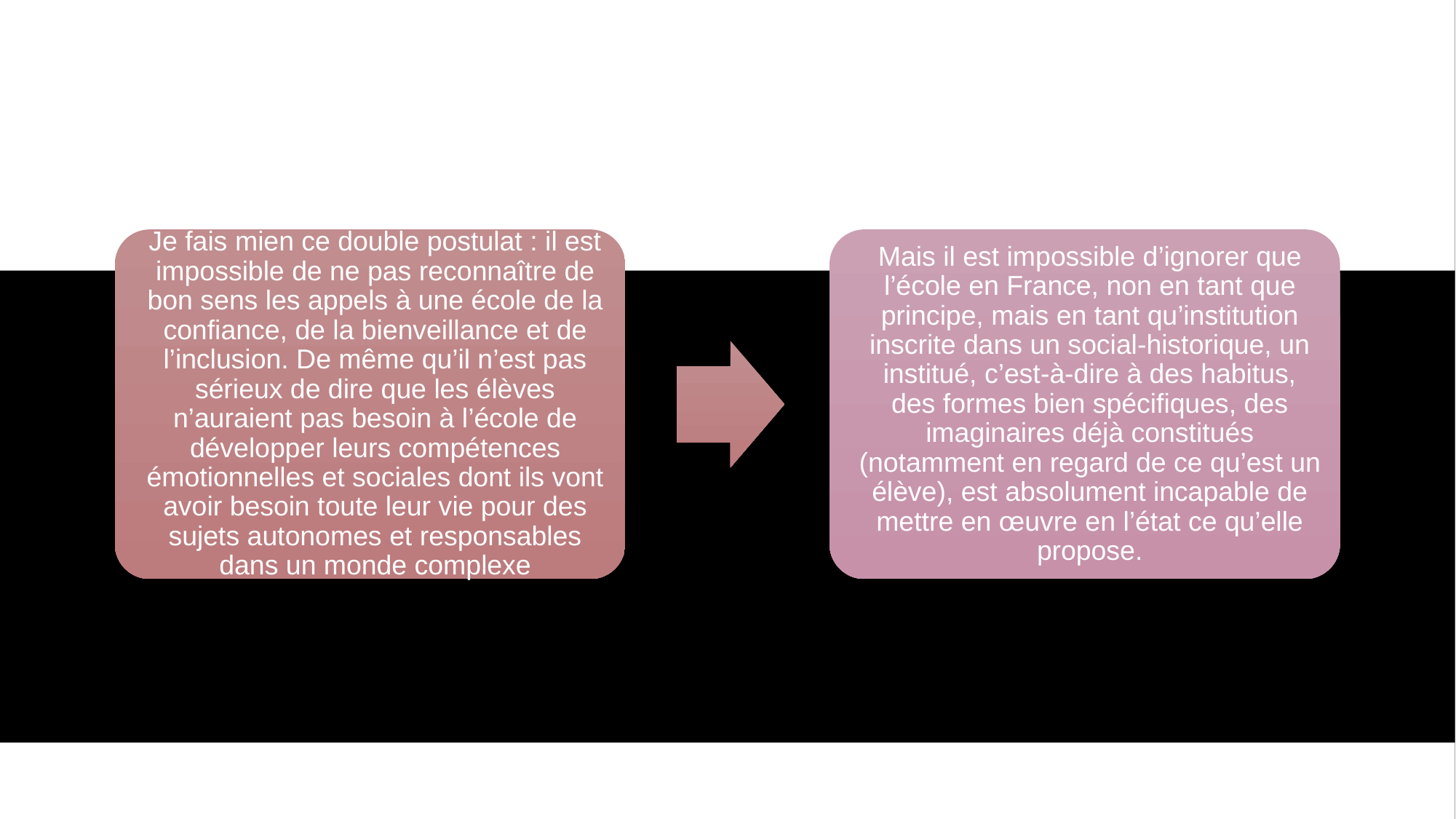

#
Je fais mien ce double postulat : il est impossible de ne pas reconnaître de bon sens les appels à une école de la confiance, de la bienveillance et de l’inclusion. De même qu’il n’est pas sérieux de dire que les élèves n’auraient pas besoin à l’école de développer leurs compétences émotionnelles et sociales dont ils vont avoir besoin toute leur vie pour des sujets autonomes et responsables dans un monde complexe

Mais il est impossible d’ignorer que l’école en France, non en tant que principe, mais en tant qu’institution inscrite dans un social-historique, un institué, c’est-à-dire à des habitus, des formes bien spécifiques, des imaginaires déjà constitués (notamment en regard de ce qu’est un élève), est absolument incapable de mettre en œuvre en l’état ce qu’elle propose.